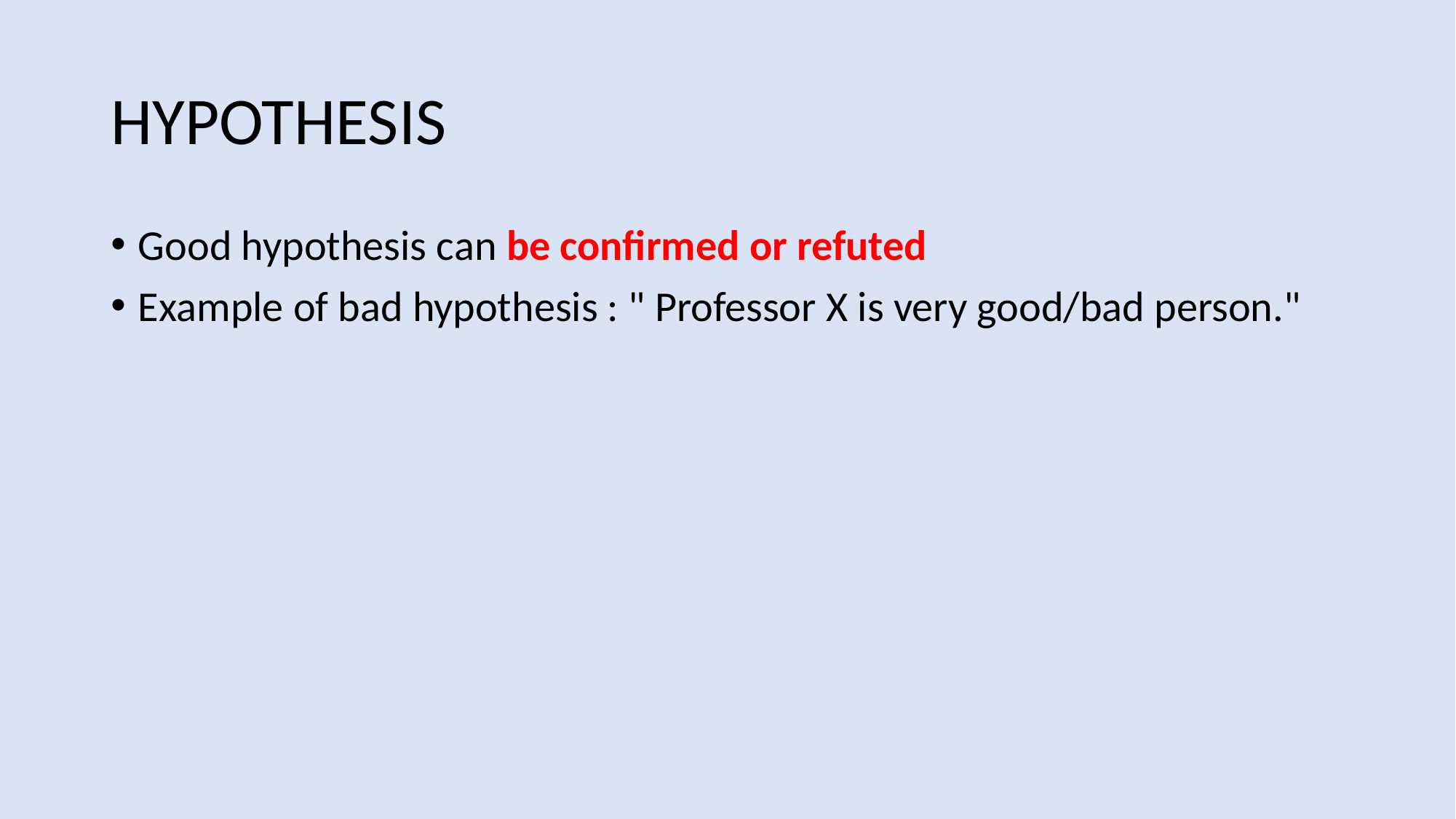

# HYPOTHESIS
Good hypothesis can be confirmed or refuted
Example of bad hypothesis : " Professor X is very good/bad person."